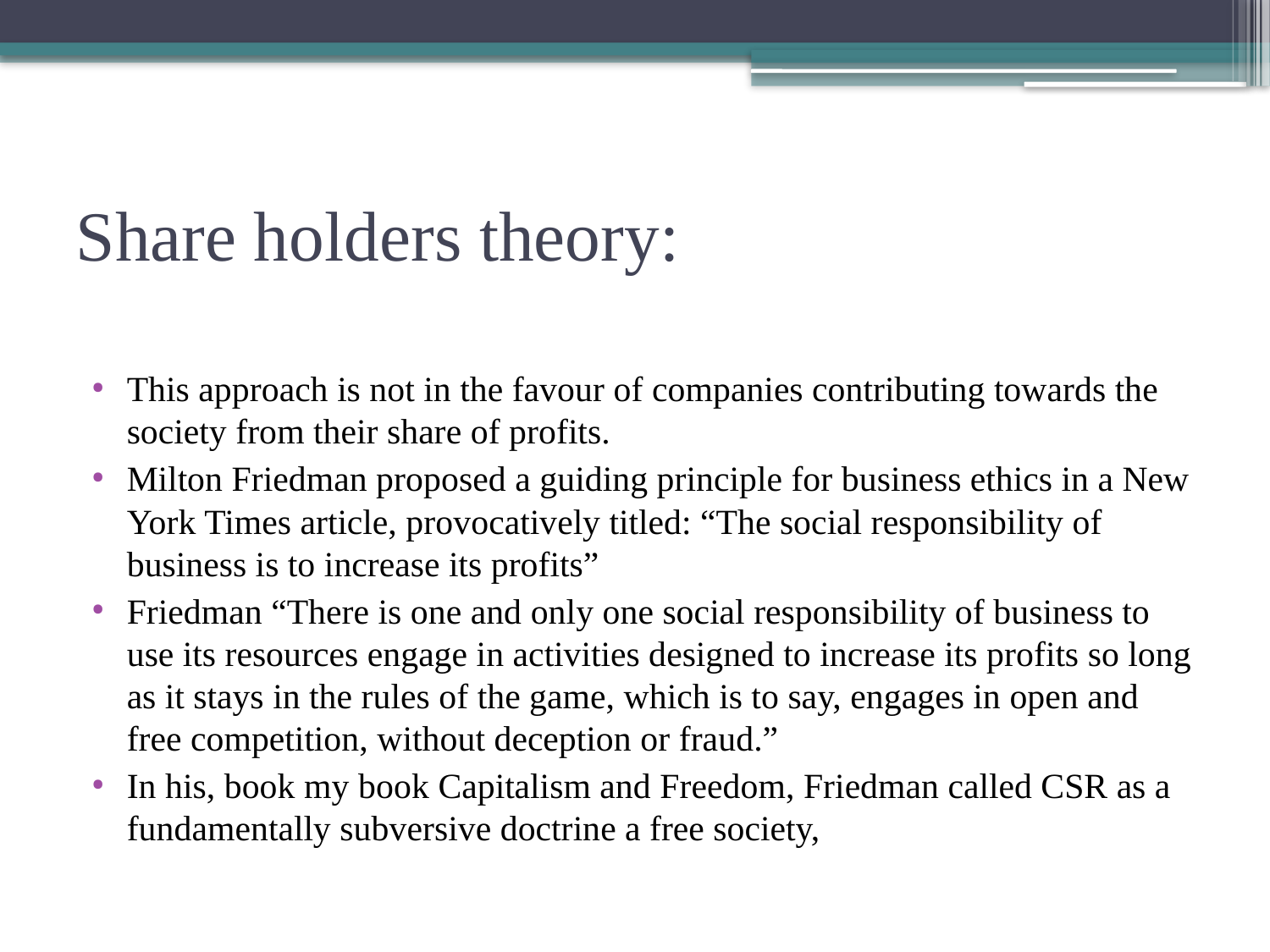

# Share holders theory:

This approach is not in the favour of companies contributing towards the society from their share of profits.
Milton Friedman proposed a guiding principle for business ethics in a New York Times article, provocatively titled: “The social responsibility of business is to increase its profits”
Friedman “There is one and only one social responsibility of business to use its resources engage in activities designed to increase its profits so long as it stays in the rules of the game, which is to say, engages in open and free competition, without deception or fraud.”
In his, book my book Capitalism and Freedom, Friedman called CSR as a fundamentally subversive doctrine a free society,